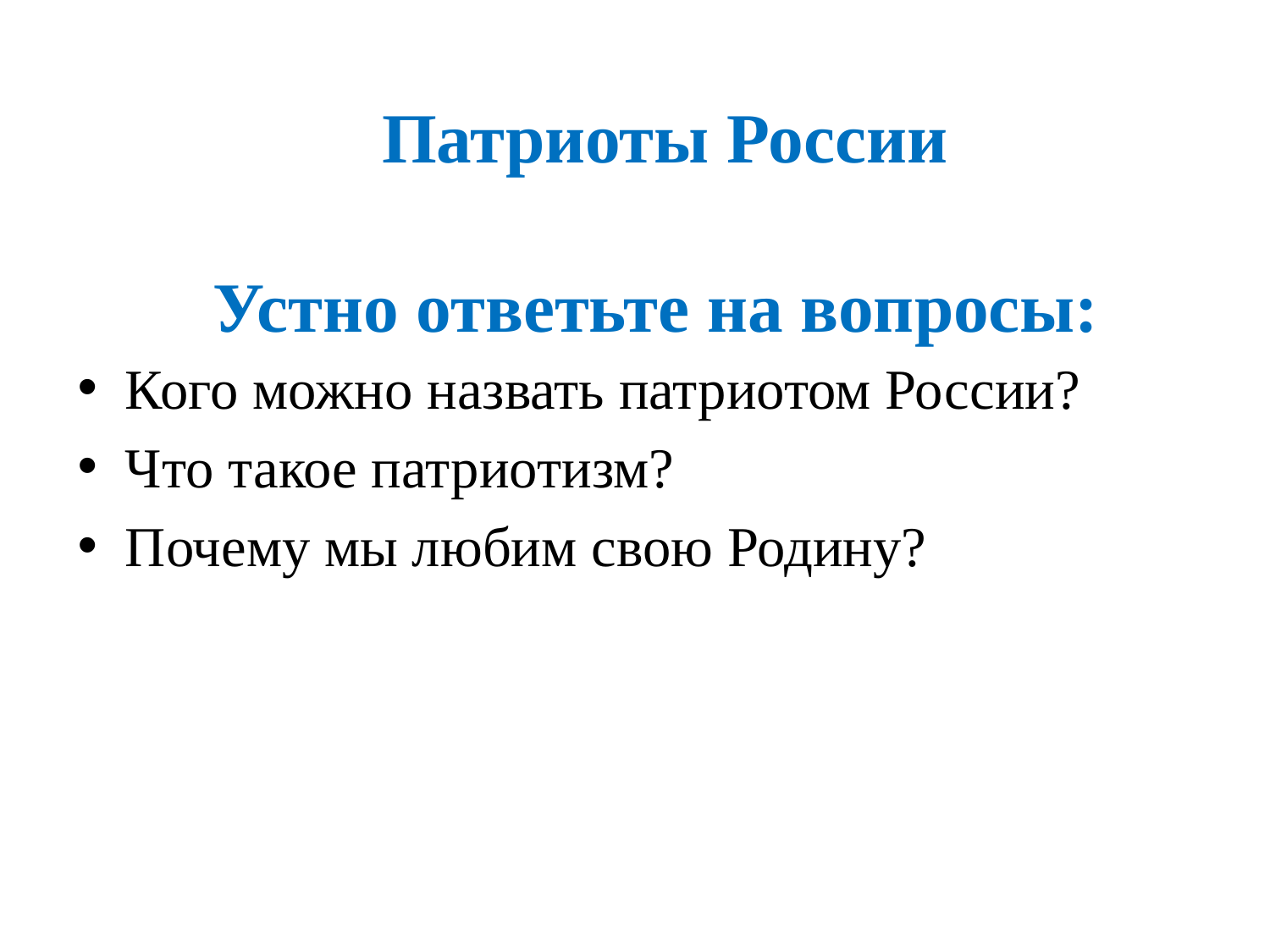

Патриоты России

Устно ответьте на вопросы:
Кого можно назвать патриотом России?
Что такое патриотизм?
Почему мы любим свою Родину?